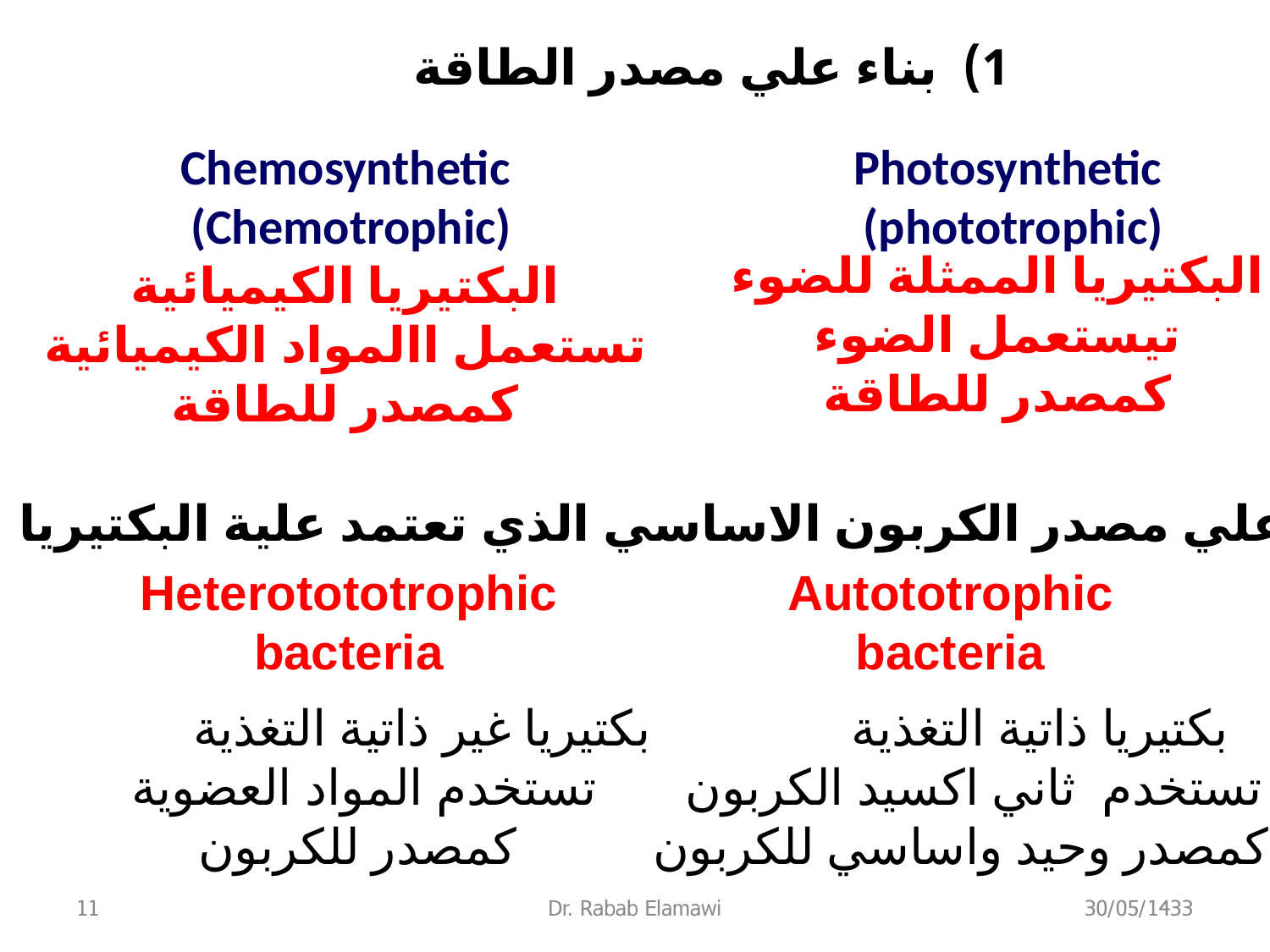

بناء علي مصدر الطاقة
Chemosynthetic
(Chemotrophic)
Photosynthetic
(phototrophic)
البكتيريا الممثلة للضوء
تيستعمل الضوء
كمصدر للطاقة
البكتيريا الكيميائية
تستعمل االمواد الكيميائية
 كمصدر للطاقة
2) بناء علي مصدر الكربون الاساسي الذي تعتمد علية البكتيريا
Heterotototrophic
bacteria
Autototrophic
bacteria
بكتيريا غير ذاتية التغذية
بكتيريا ذاتية التغذية
تستخدم المواد العضوية
كمصدر للكربون
تستخدم  ثاني اكسيد الكربون
كمصدر وحيد واساسي للكربون
11
Dr. Rabab Elamawi
30/05/1433